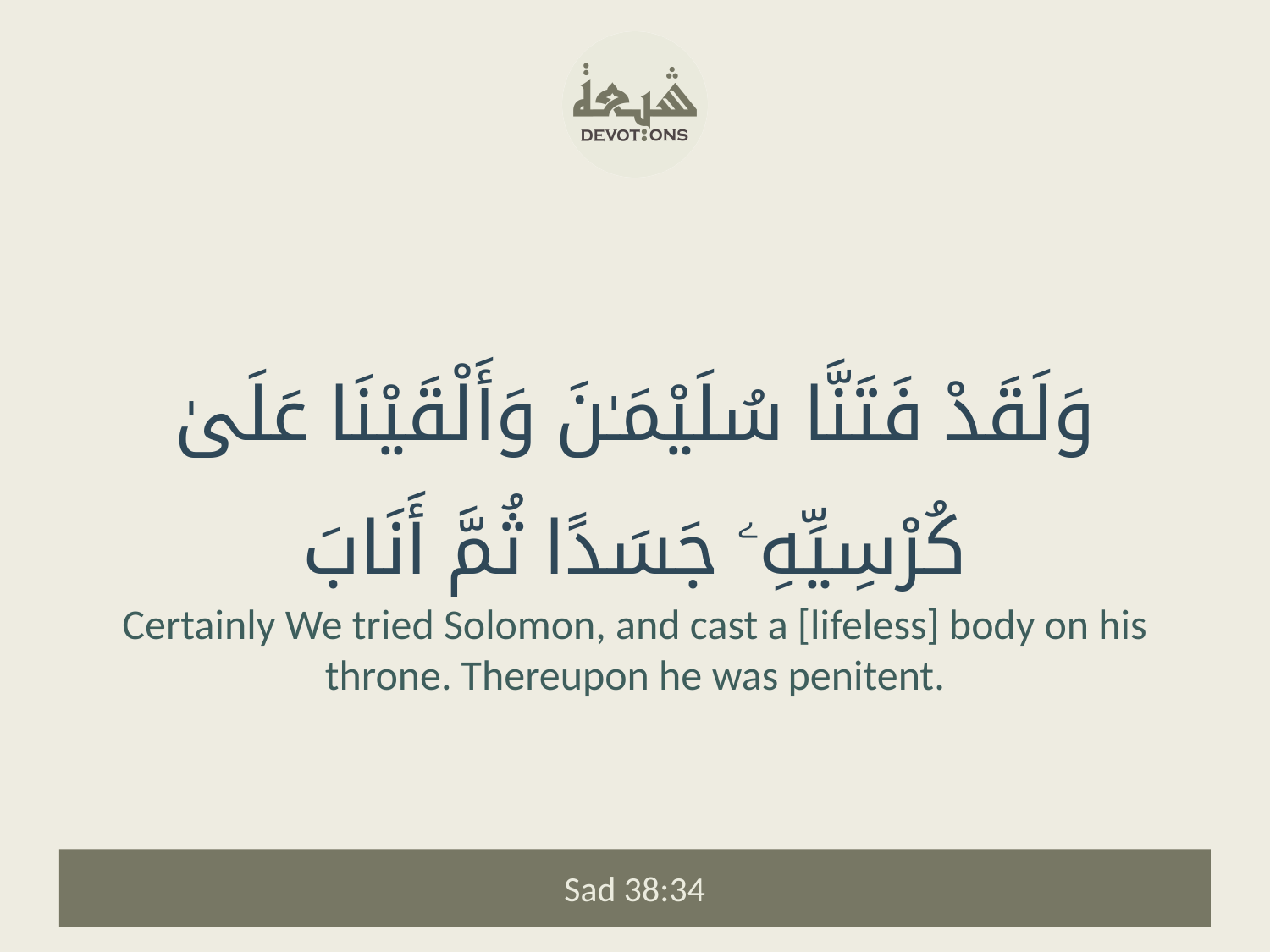

وَلَقَدْ فَتَنَّا سُلَيْمَـٰنَ وَأَلْقَيْنَا عَلَىٰ كُرْسِيِّهِۦ جَسَدًا ثُمَّ أَنَابَ
Certainly We tried Solomon, and cast a [lifeless] body on his throne. Thereupon he was penitent.
Sad 38:34